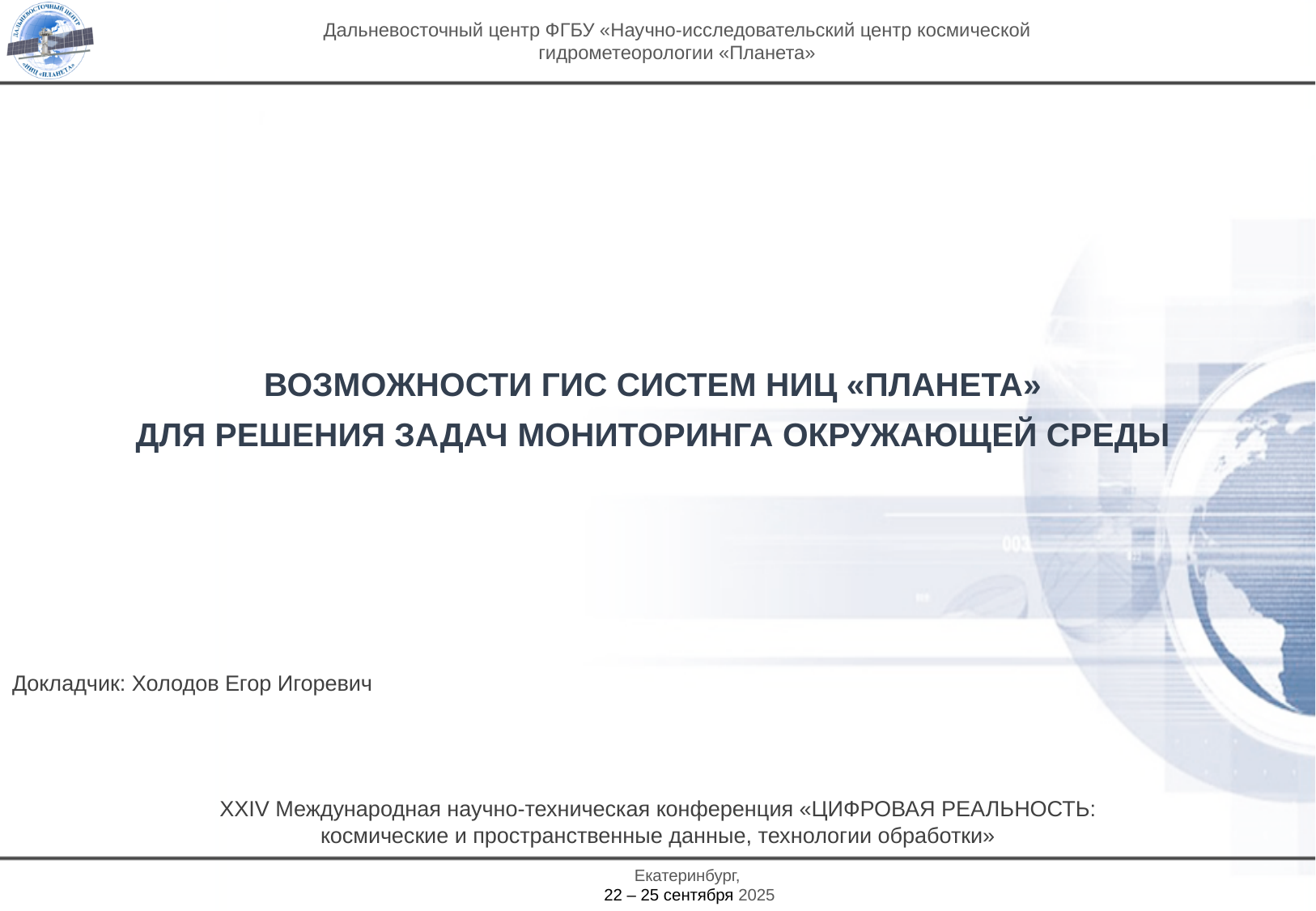

Возможности ГИС систем НИЦ «Планета»
для решения задач мониторинга окружающей среды

Докладчик: Холодов Егор Игоревич
XXIV Международная научно-техническая конференция «ЦИФРОВАЯ РЕАЛЬНОСТЬ:
космические и пространственные данные, технологии обработки»
Екатеринбург,
22 – 25 сентября 2025